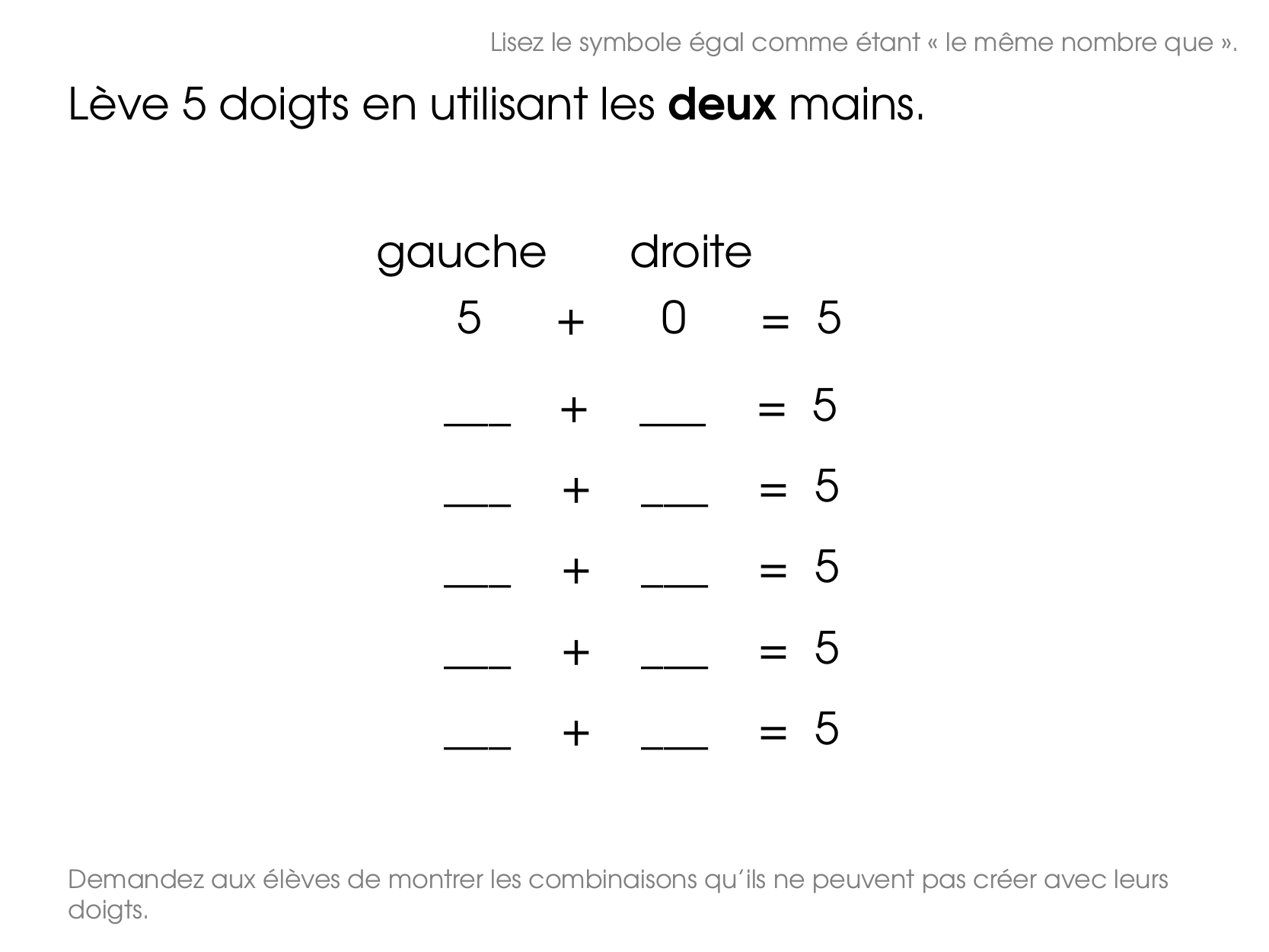

Lisez le symbole égal comme étant « le même nombre que ».
Lève 5 doigts en utilisant les deux mains.
gauche
droite
5      +      0      =  5
___	+    ___    =  5
___    +    ___    =  5
___    +    ___    =  5
___    +    ___    =  5
___    +    ___    =  5
Demandez aux élèves de montrer les combinaisons qu’ils ne peuvent pas créer avec leurs doigts.